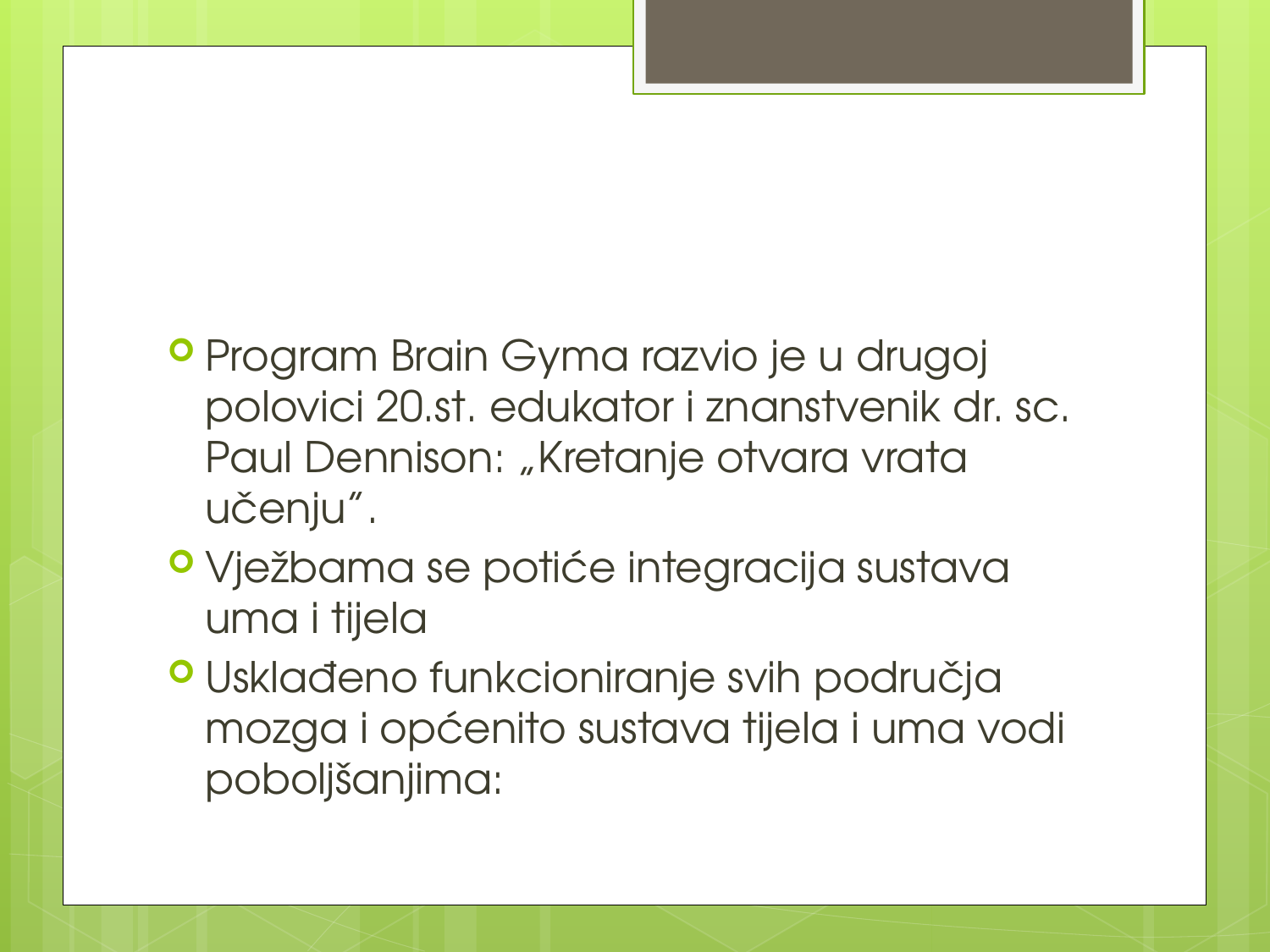

#
Program Brain Gyma razvio je u drugoj polovici 20.st. edukator i znanstvenik dr. sc. Paul Dennison: „Kretanje otvara vrata učenju”.
Vježbama se potiće integracija sustava uma i tijela
Usklađeno funkcioniranje svih područja mozga i općenito sustava tijela i uma vodi poboljšanjima: